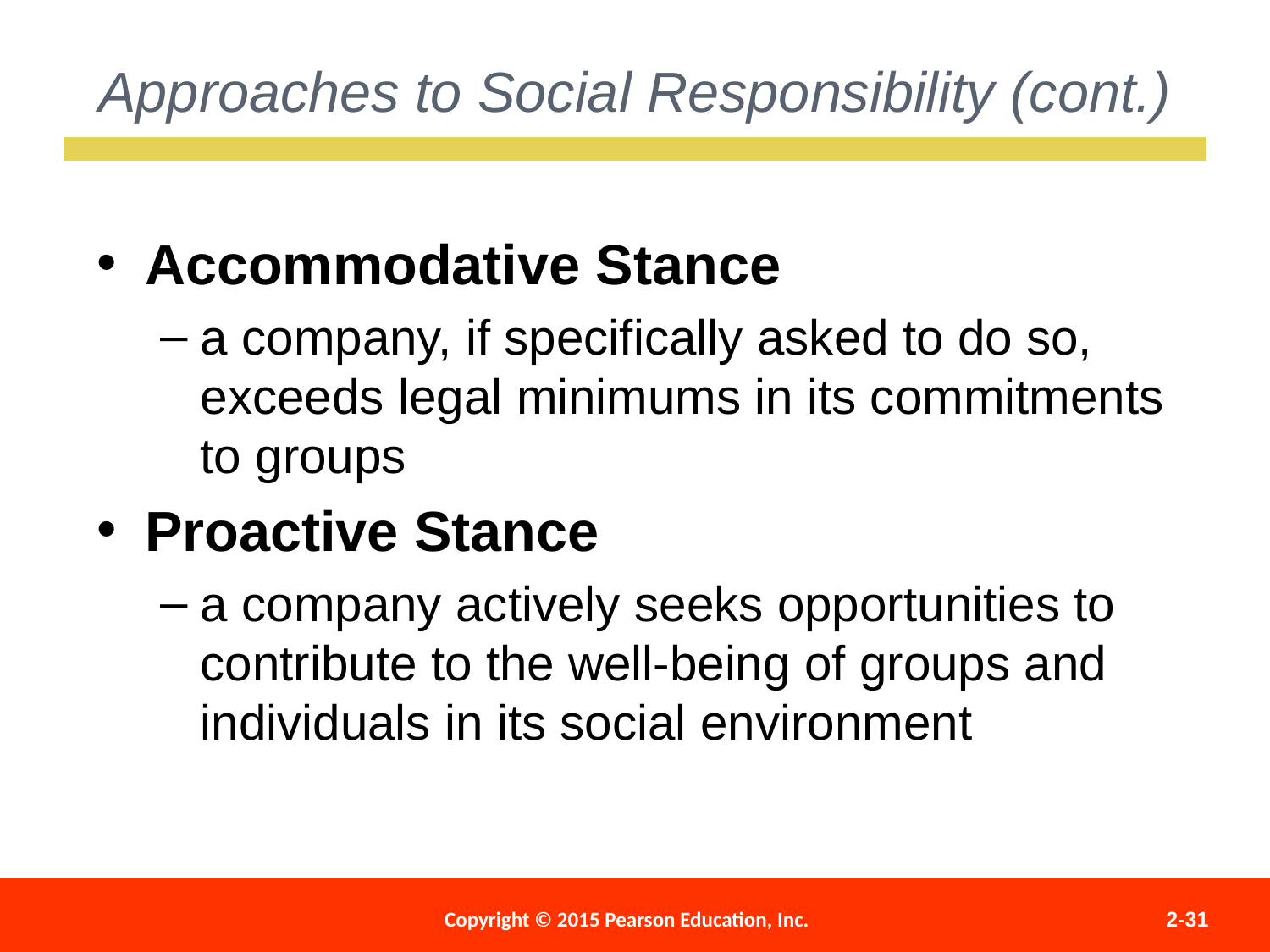

Approaches to Social Responsibility (cont.)
Accommodative Stance
a company, if specifically asked to do so, exceeds legal minimums in its commitments to groups
Proactive Stance
a company actively seeks opportunities to contribute to the well-being of groups and individuals in its social environment